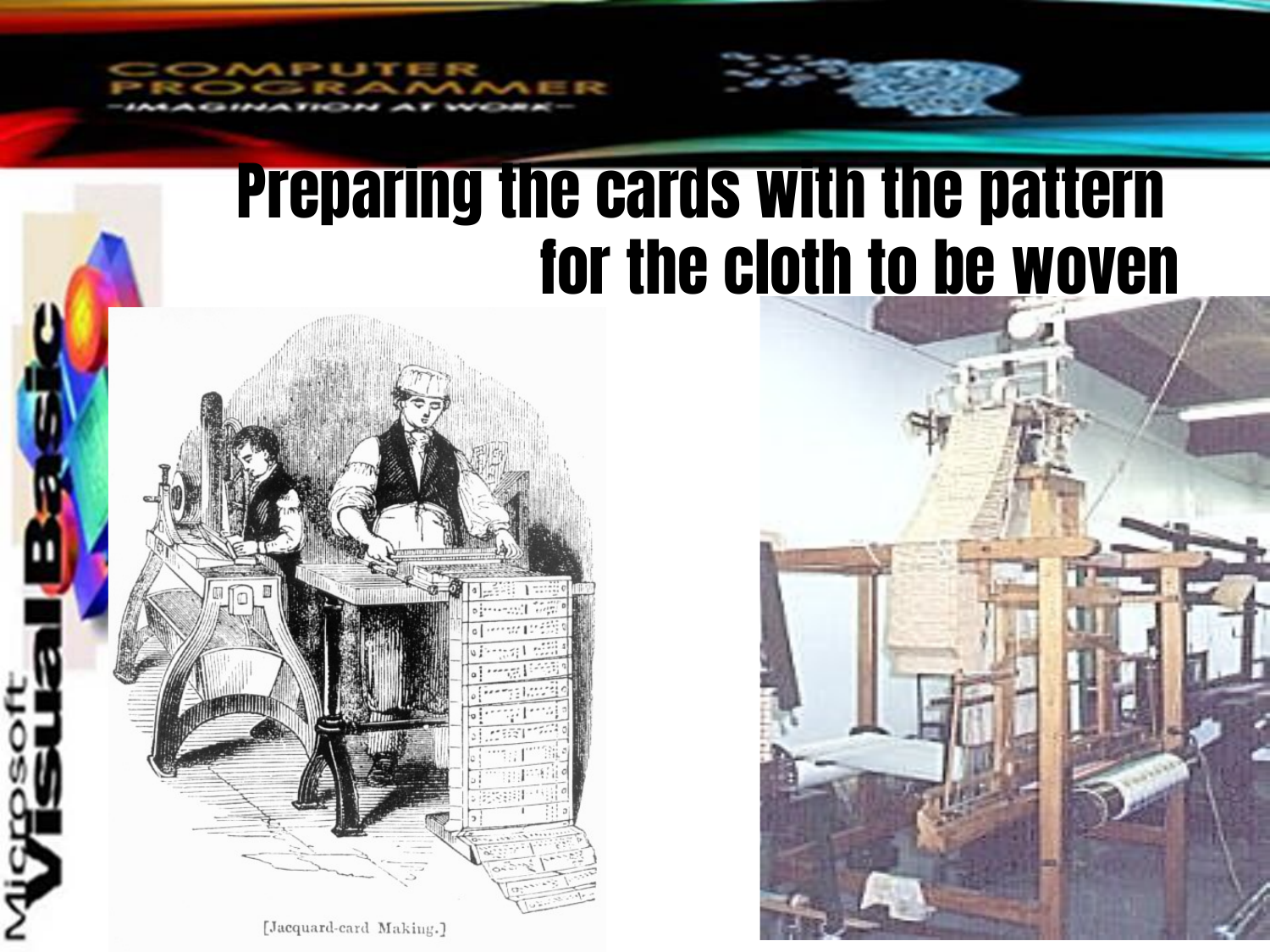

Preparing the cards with the pattern
for the cloth to be woven